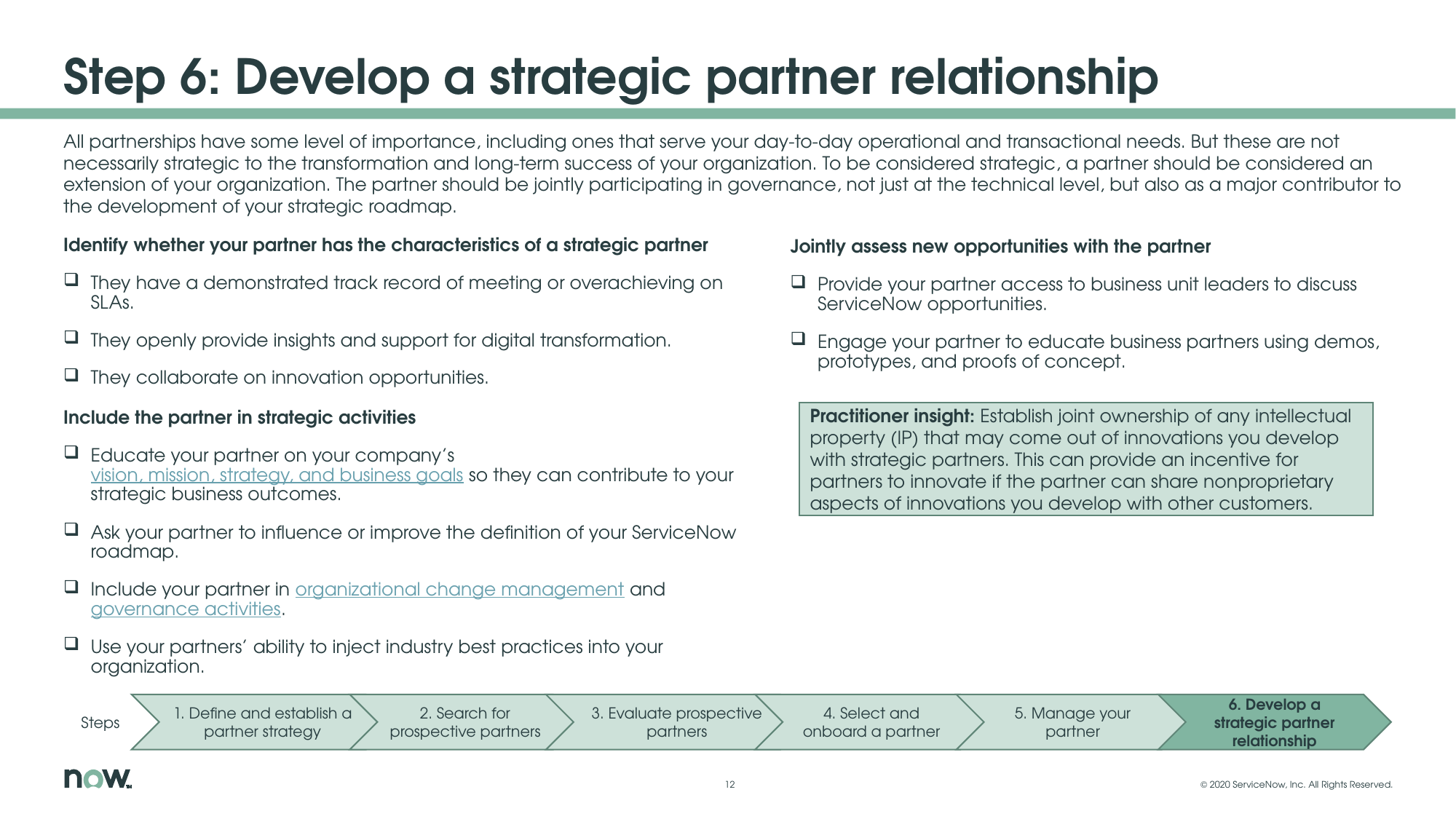

# Step 6: Develop a strategic partner relationship

All partnerships have some level of importance, including ones that serve your day-to-day operational and transactional needs. But these are not necessarily strategic to the transformation and long-term success of your organization. To be considered strategic, a partner should be considered an extension of your organization. The partner should be jointly participating in governance, not just at the technical level, but also as a major contributor to the development of your strategic roadmap.
Identify whether your partner has the characteristics of a strategic partner
They have a demonstrated track record of meeting or overachieving on SLAs.
They openly provide insights and support for digital transformation.
They collaborate on innovation opportunities.

Jointly assess new opportunities with the partner
Provide your partner access to business unit leaders to discuss ServiceNow opportunities.
Engage your partner to educate business partners using demos, prototypes, and proofs of concept.

Practitioner insight: Establish joint ownership of any intellectual property (IP) that may come out of innovations you develop with strategic partners. This can provide an incentive for partners to innovate if the partner can share nonproprietary aspects of innovations you develop with other customers.
Include the partner in strategic activities
Educate your partner on your company’s vision, mission, strategy, and business goals so they can contribute to your strategic business outcomes.
Ask your partner to influence or improve the definition of your ServiceNow roadmap.
Include your partner in organizational change management and governance activities.
Use your partners’ ability to inject industry best practices into your organization.

Steps
1. Define and establish a partner strategy
2. Search for prospective partners
3. Evaluate prospective partners
4. Select and onboard a partner
5. Manage your partner
6. Develop a strategic partner relationship